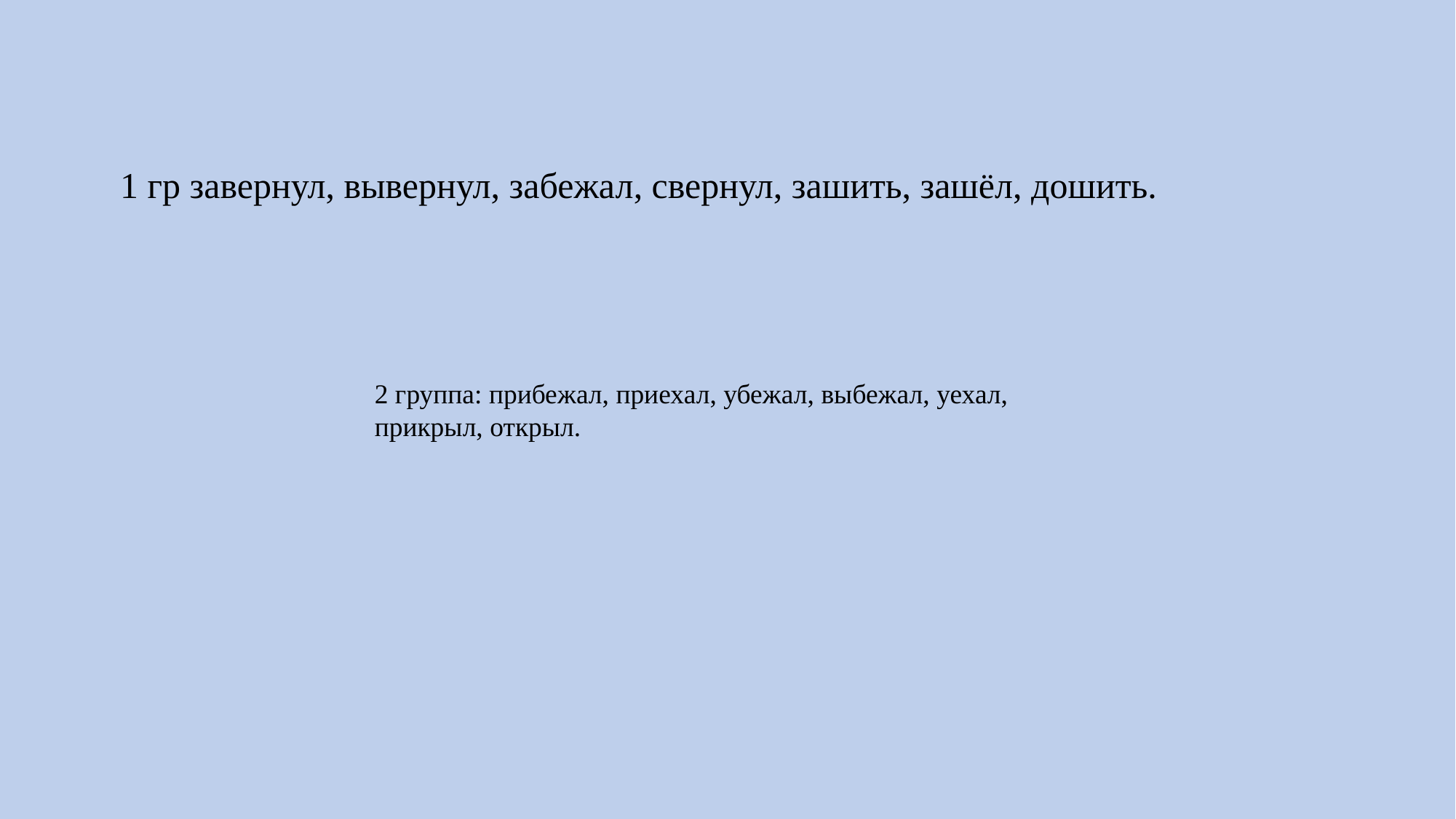

1 гр завернул, вывернул, забежал, свернул, зашить, зашёл, дошить.
2 группа: прибежал, приехал, убежал, выбежал, уехал, прикрыл, открыл.